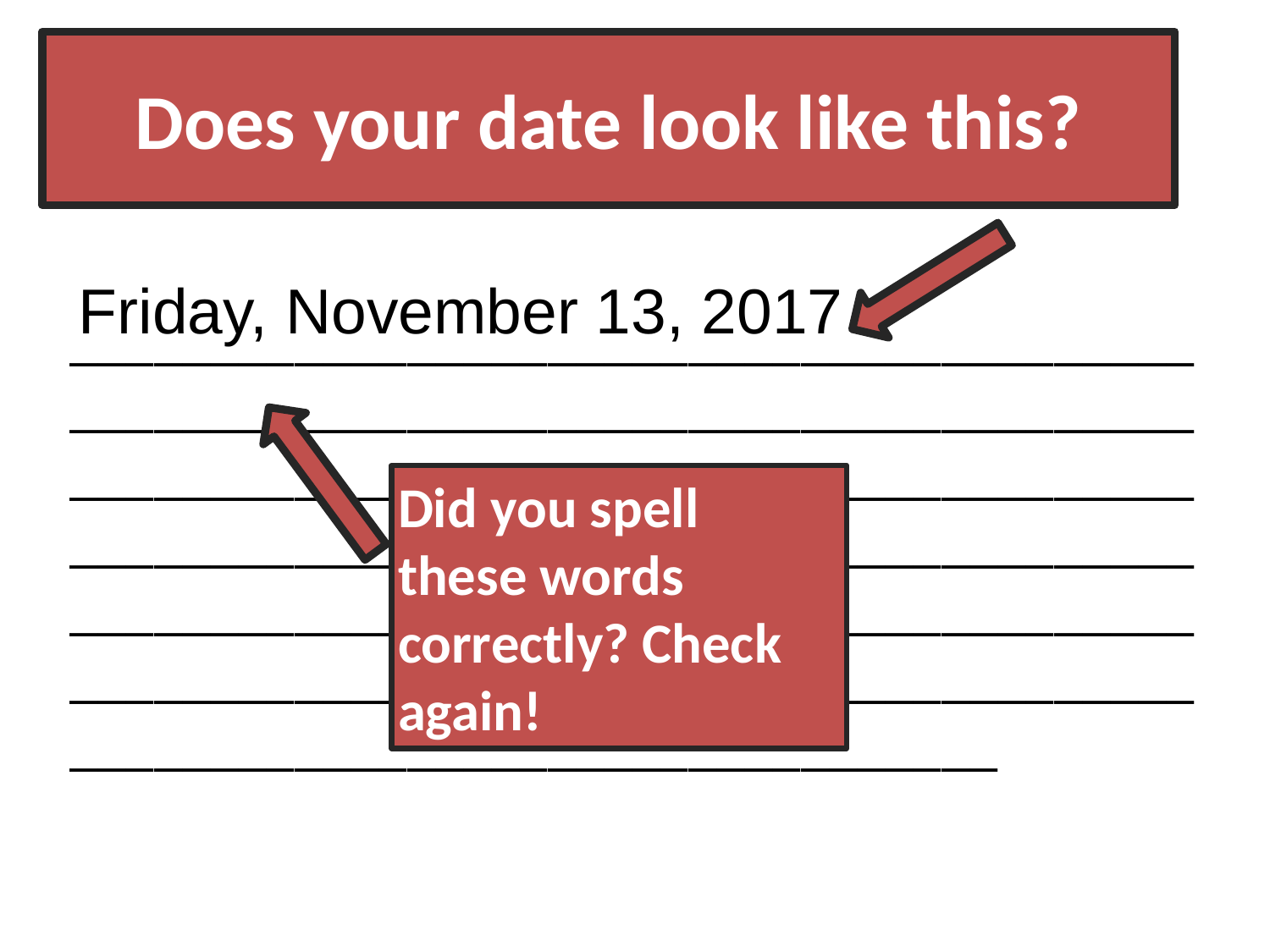

# Does your date look like this?

Friday, November 13, 2017
_________________________________________________________________________________________________________________________________________________________________________________________________________________________________________________________________________________

Did you spell these words correctly? Check again!